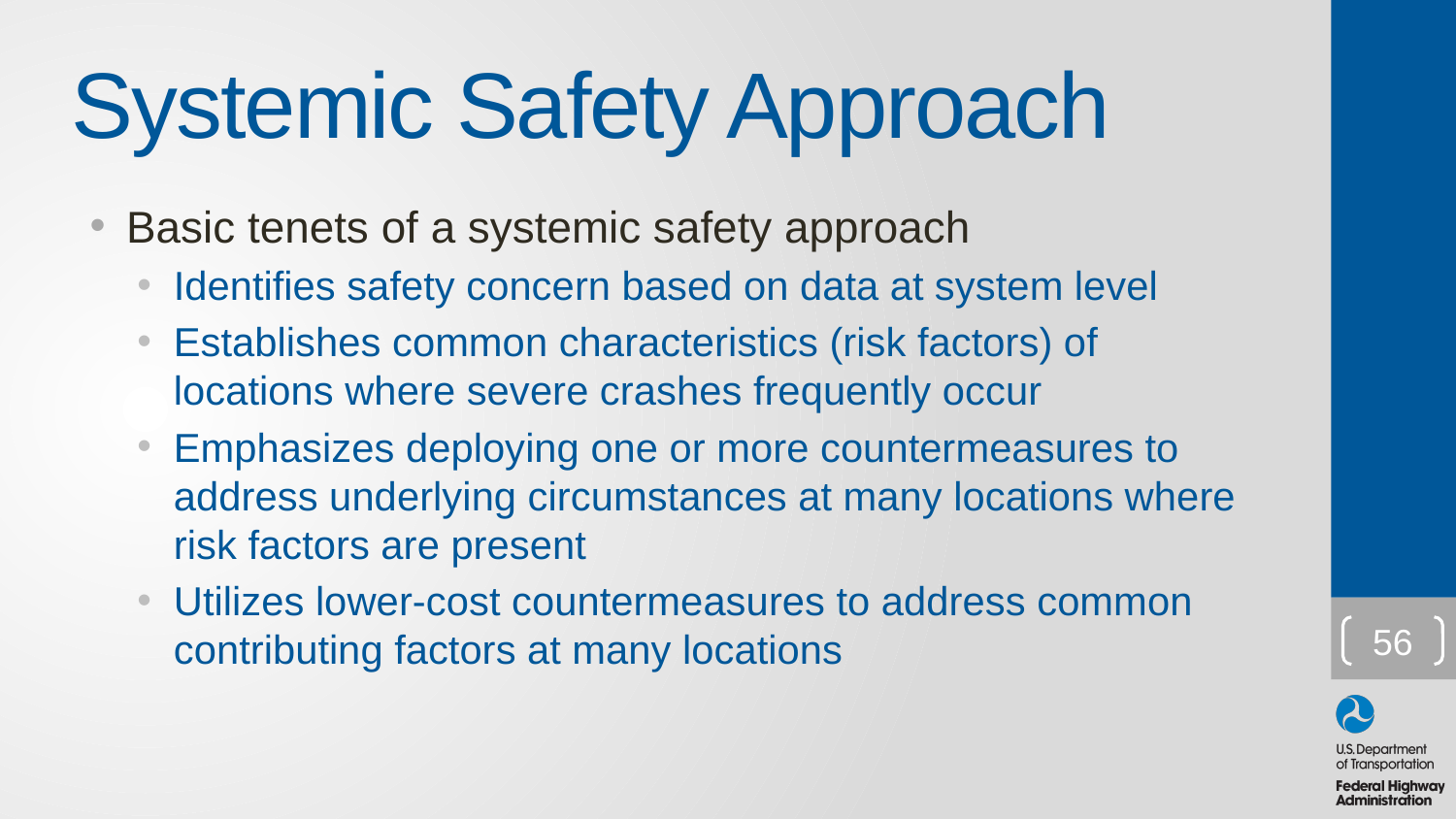

# Systemic Safety Approach
Basic tenets of a systemic safety approach
Identifies safety concern based on data at system level
Establishes common characteristics (risk factors) of locations where severe crashes frequently occur
Emphasizes deploying one or more countermeasures to address underlying circumstances at many locations where risk factors are present
Utilizes lower-cost countermeasures to address common contributing factors at many locations
56